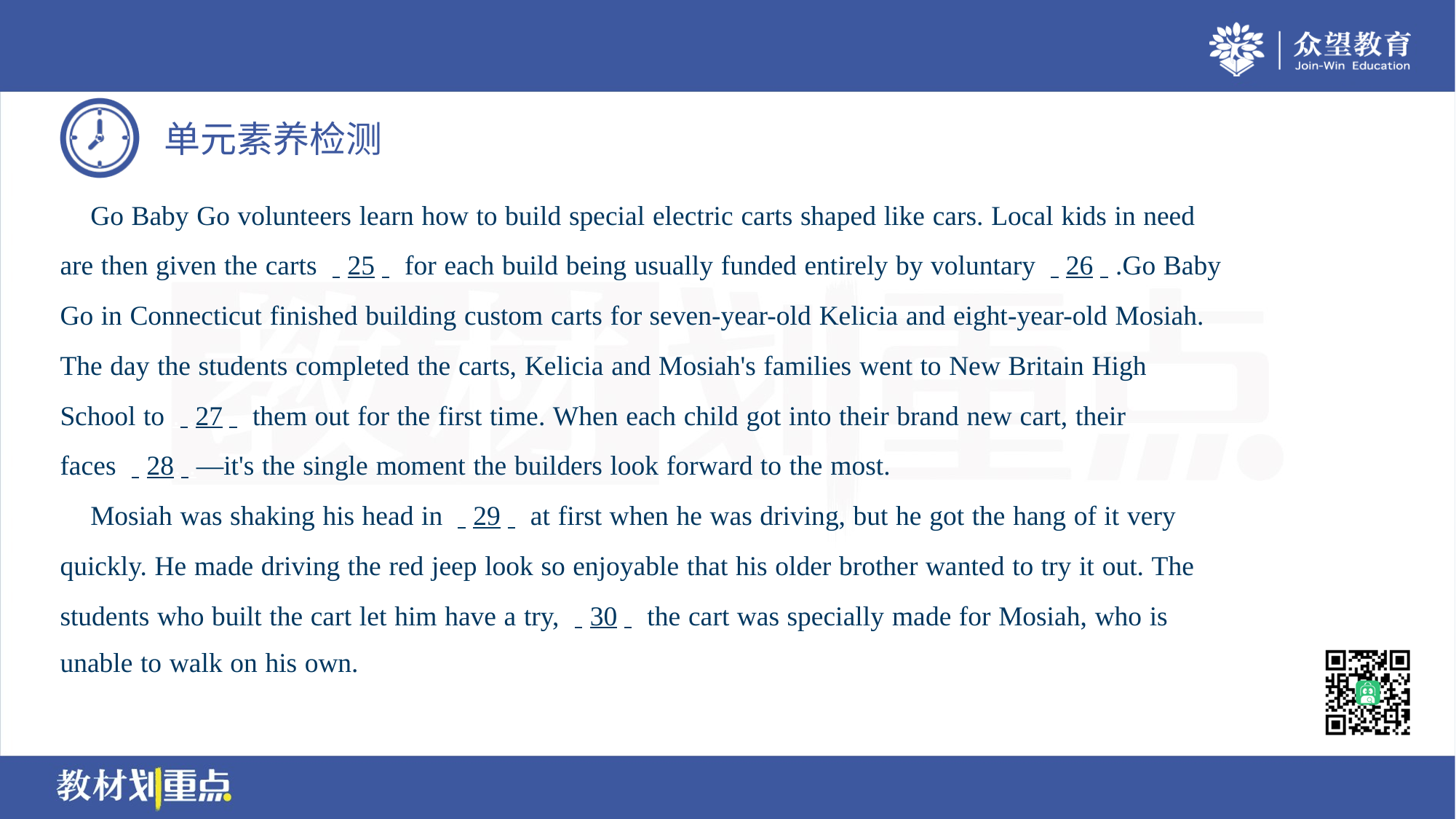

Go Baby Go volunteers learn how to build special electric carts shaped like cars. Local kids in need
are then given the carts . .25. . for each build being usually funded entirely by voluntary . .26. ..Go Baby
Go in Connecticut finished building custom carts for seven-year-old Kelicia and eight-year-old Mosiah.
The day the students completed the carts, Kelicia and Mosiah's families went to New Britain High
School to . .27. . them out for the first time. When each child got into their brand new cart, their
faces . .28. .—it's the single moment the builders look forward to the most.
    Mosiah was shaking his head in . .29. . at first when he was driving, but he got the hang of it very
quickly. He made driving the red jeep look so enjoyable that his older brother wanted to try it out. The
students who built the cart let him have a try, . .30. . the cart was specially made for Mosiah, who is
unable to walk on his own.